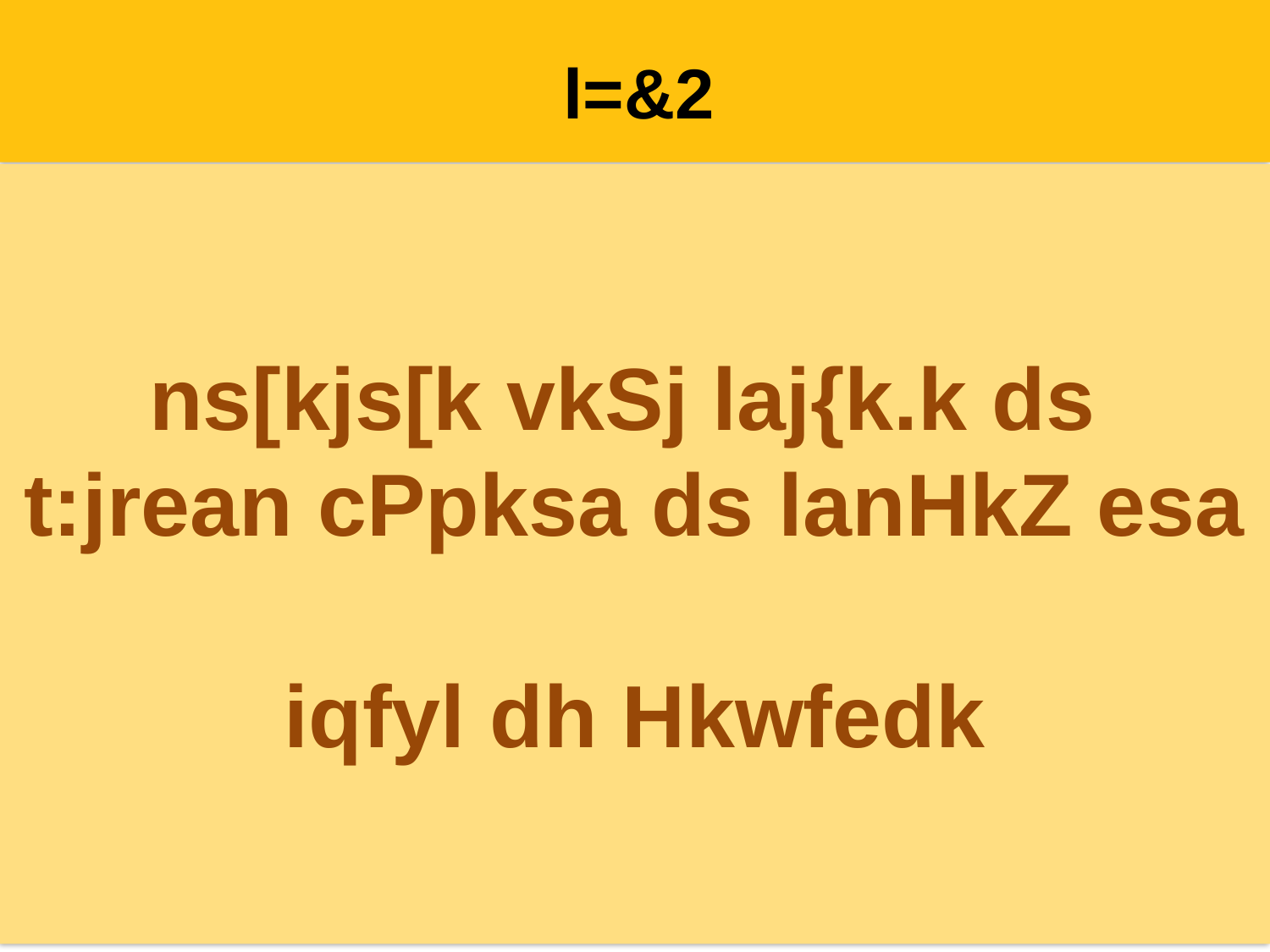

l=&2
ns[kjs[k vkSj laj{k.k ds
t:jrean cPpksa ds lanHkZ esa
iqfyl dh Hkwfedk